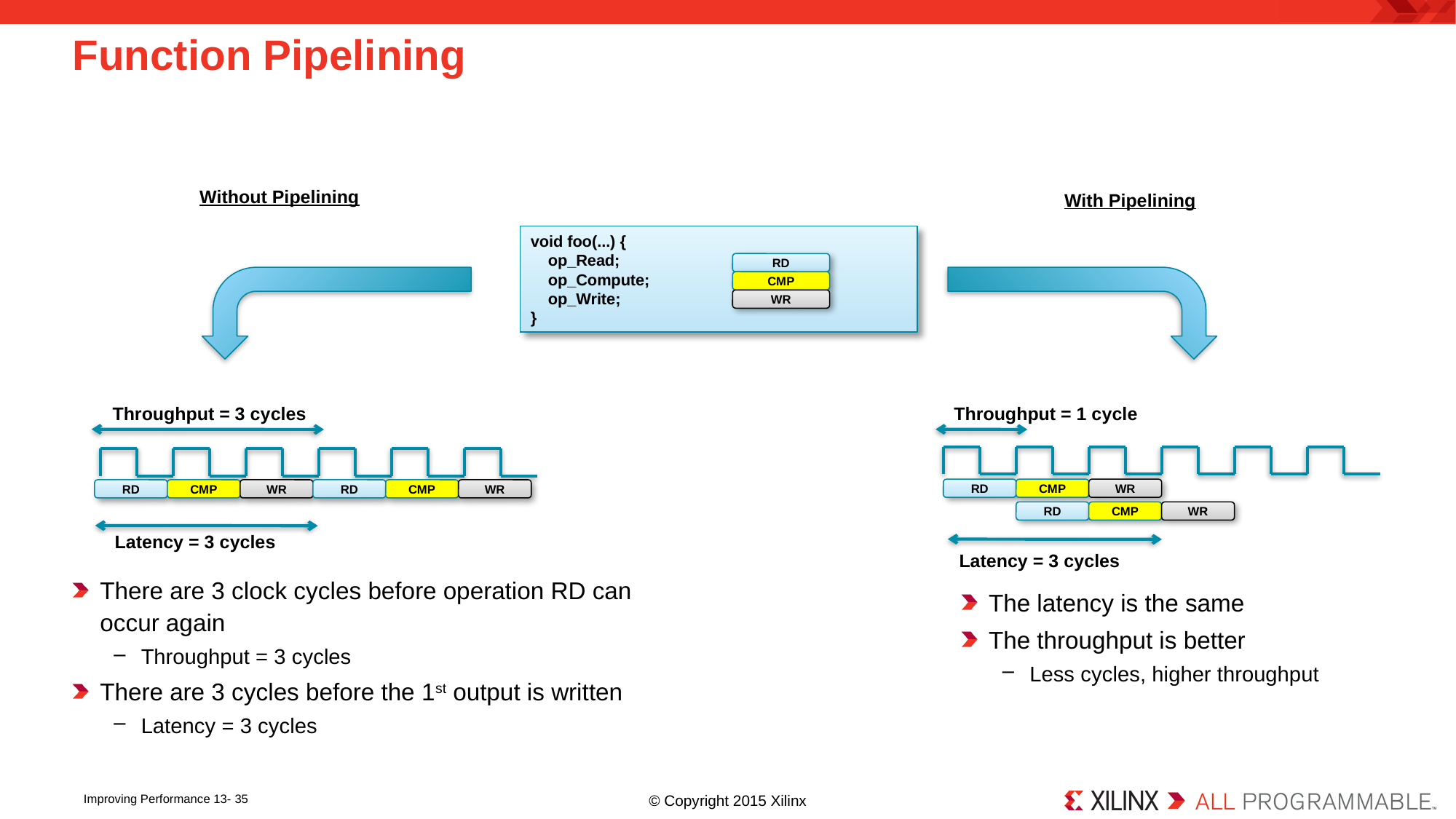

# Function Pipelining

Without Pipelining
With Pipelining
void foo(...) {
    op_Read;
    op_Compute;
    op_Write;
}
RD
CMP
WR
Throughput = 3 cycles
Throughput = 1 cycle
RD
CMP
WR
RD
CMP
WR
RD
CMP
WR
RD
CMP
WR
Latency = 3 cycles
Latency = 3 cycles
There are 3 clock cycles before operation RD can occur again
Throughput = 3 cycles
There are 3 cycles before the 1st output is written
Latency = 3 cycles
The latency is the same
The throughput is better
Less cycles, higher throughput
Improving Performance 13- 35
© Copyright 2015 Xilinx